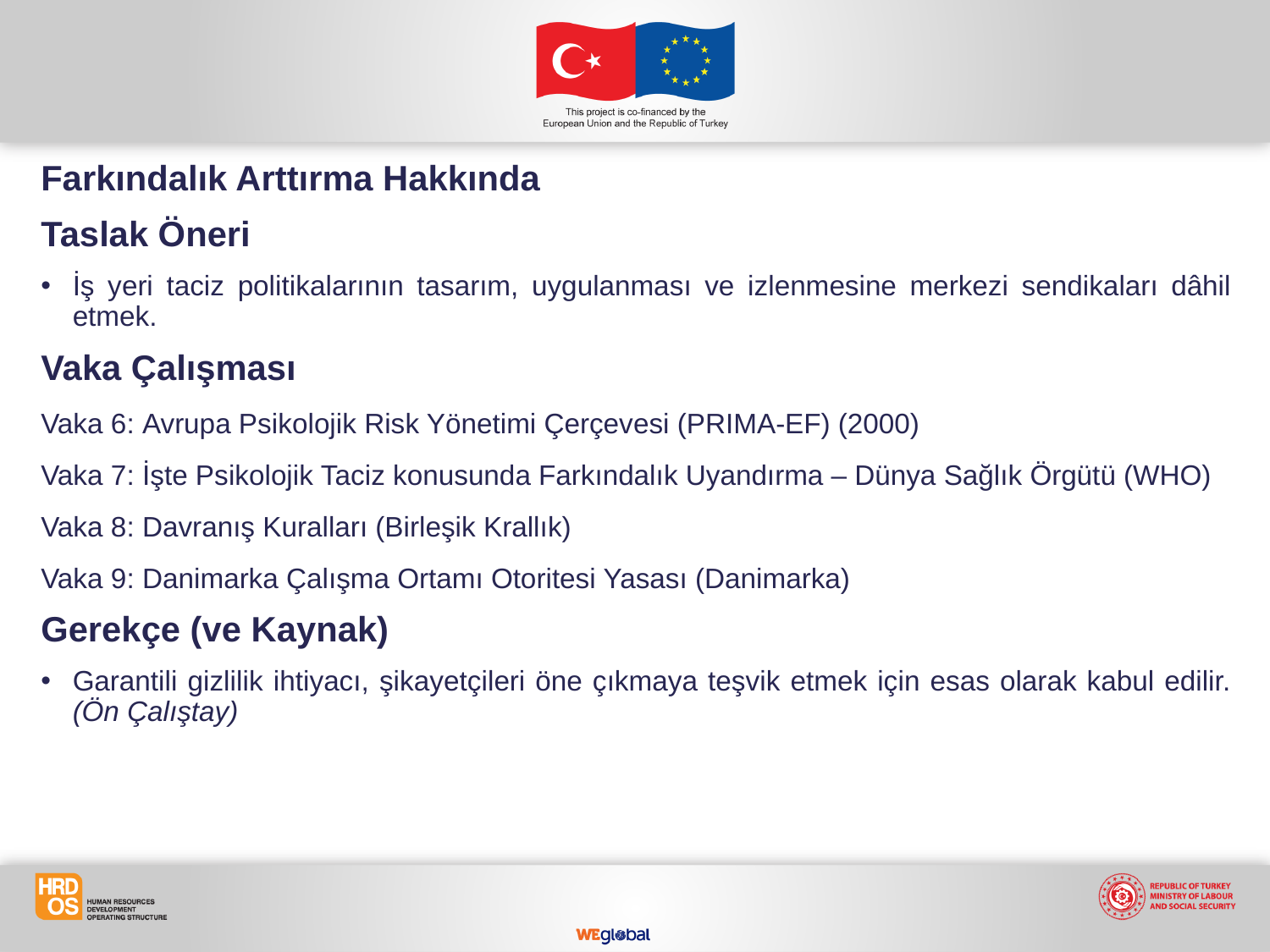

Farkındalık Arttırma Hakkında
Taslak Öneri
İş yeri taciz politikalarının tasarım, uygulanması ve izlenmesine merkezi sendikaları dâhil etmek.
Vaka Çalışması
Vaka 6: Avrupa Psikolojik Risk Yönetimi Çerçevesi (PRIMA-EF) (2000)
Vaka 7: İşte Psikolojik Taciz konusunda Farkındalık Uyandırma – Dünya Sağlık Örgütü (WHO)
Vaka 8: Davranış Kuralları (Birleşik Krallık)
Vaka 9: Danimarka Çalışma Ortamı Otoritesi Yasası (Danimarka)
Gerekçe (ve Kaynak)
Garantili gizlilik ihtiyacı, şikayetçileri öne çıkmaya teşvik etmek için esas olarak kabul edilir. (Ön Çalıştay)